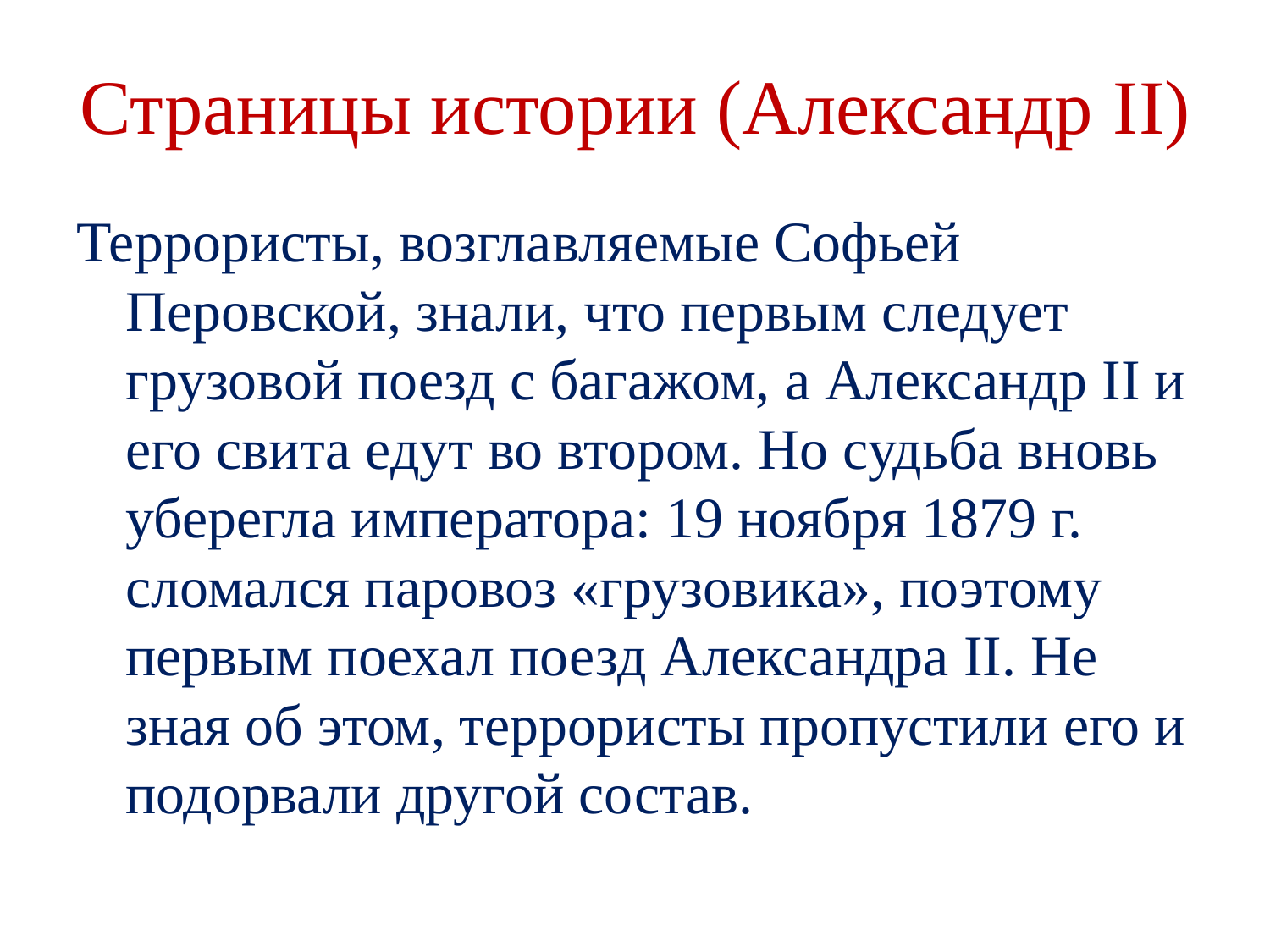

# Страницы истории (Александр II)
Террористы, возглавляемые Софьей Перовской, знали, что первым следует грузовой поезд с багажом, а Александр II и его свита едут во втором. Но судьба вновь уберегла императора: 19 ноября 1879 г. сломался паровоз «грузовика», поэтому первым поехал поезд Александра II. Не зная об этом, террористы пропустили его и подорвали другой состав.